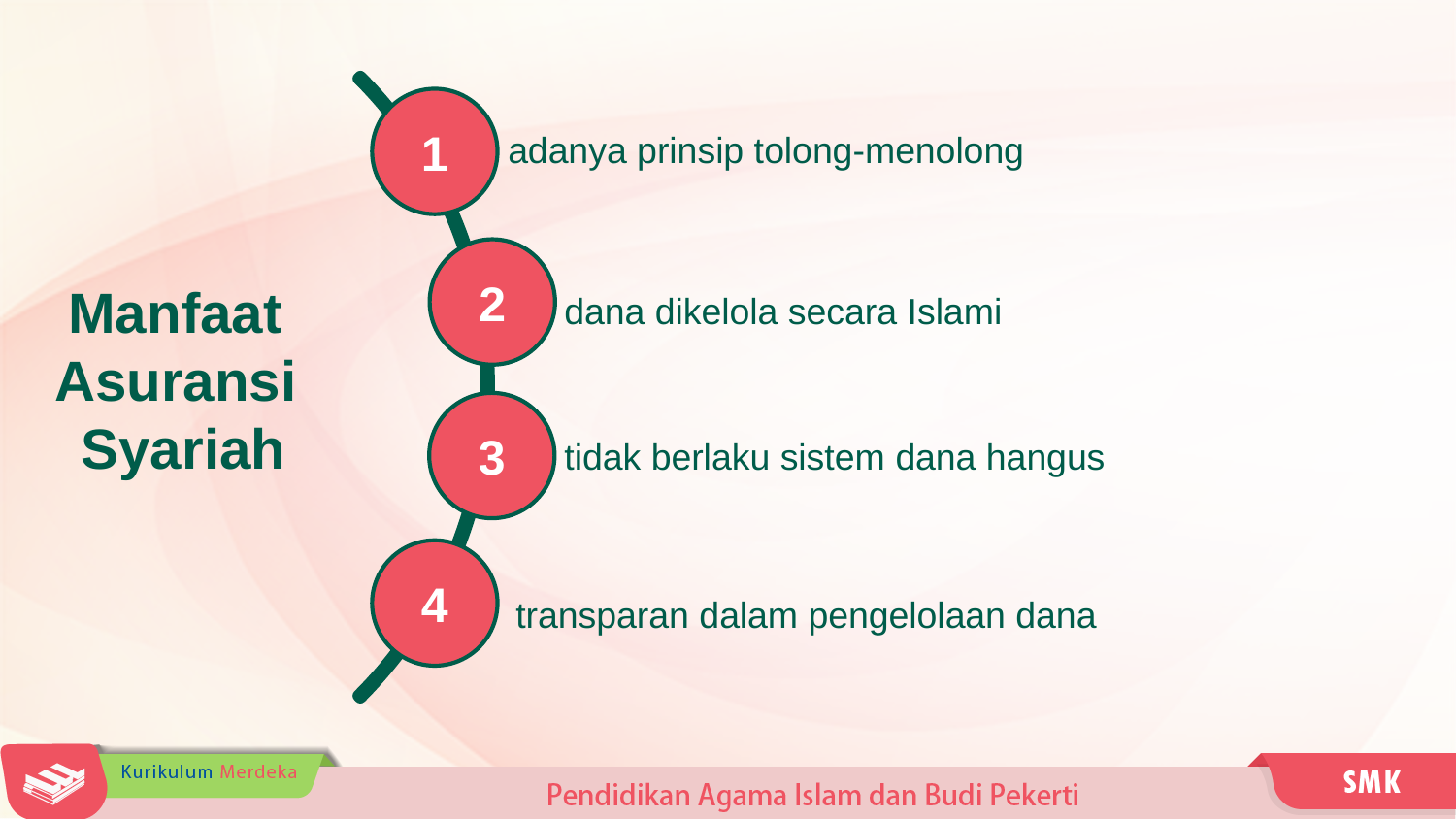

1
2
3
4
adanya prinsip tolong-menolong
dana dikelola secara Islami
tidak berlaku sistem dana hangus
transparan dalam pengelolaan dana
Manfaat Asuransi  Syariah